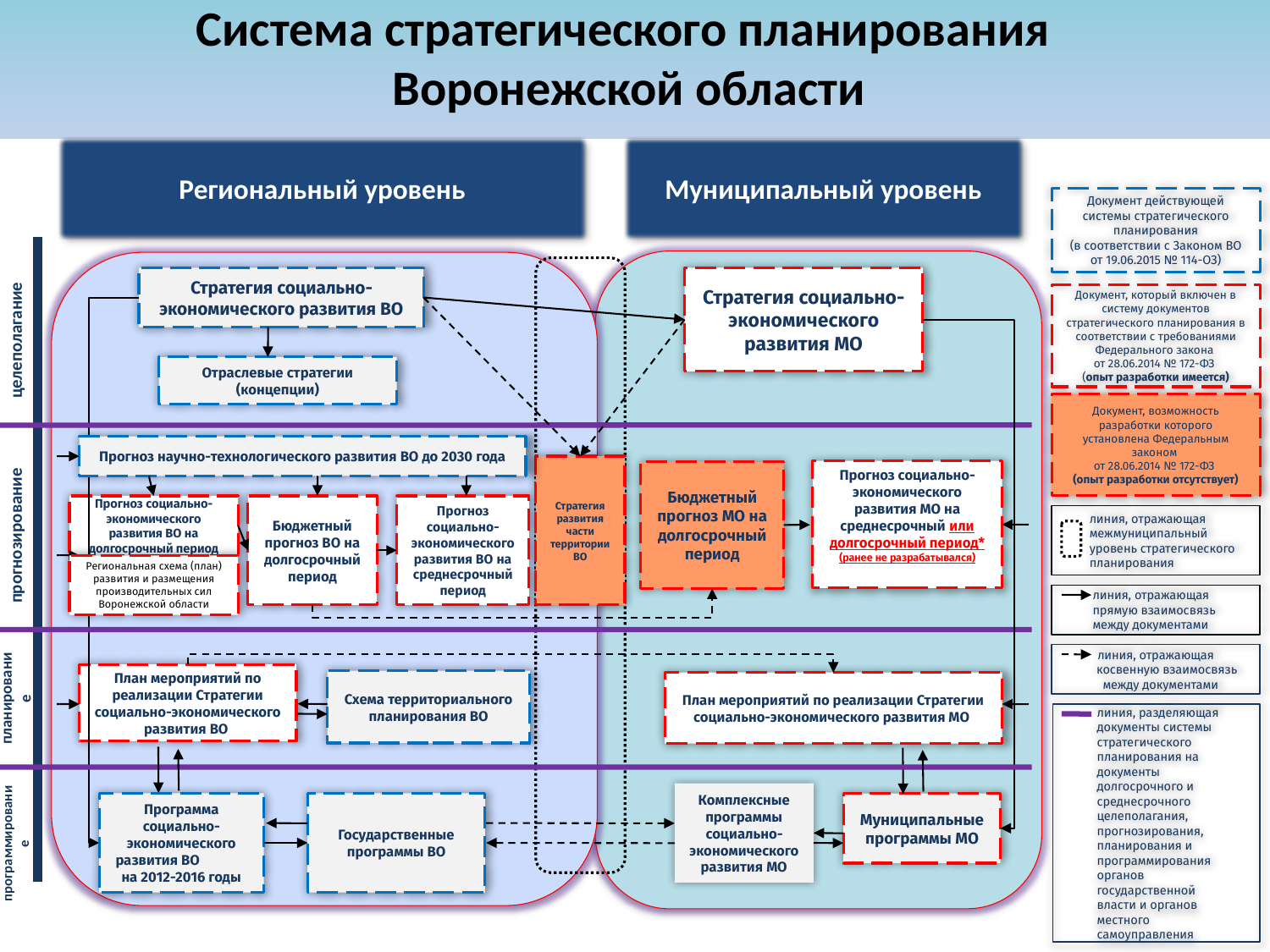

Система стратегического планирования
Воронежской области
Региональный уровень
Муниципальный уровень
Документ действующей системы стратегического планирования
(в соответствии с Законом ВО от 19.06.2015 № 114-ОЗ)
целеполагание

Стратегия социально-экономического развития МО
Стратегия социально-экономического развития ВО
прогнозирование
Прогноз социально-экономического развития ВО на долгосрочный период
Бюджетный прогноз ВО на долгосрочный период
планирование
План мероприятий по реализации Стратегии социально-экономического развития ВО
Схема территориального планирования ВО
Государственные программы ВО
Муниципальные программы МО

Документ, который включен в систему документов стратегического планирования в соответствии с требованиями Федерального закона
от 28.06.2014 № 172-ФЗ
(опыт разработки имеется)
Отраслевые стратегии (концепции)
Документ, возможность разработки которого установлена Федеральным законом
от 28.06.2014 № 172-ФЗ
(опыт разработки отсутствует)
Прогноз научно-технологического развития ВО до 2030 года
Стратегия развития части территории ВО
Прогноз социально-экономического развития МО на среднесрочный или долгосрочный период*
(ранее не разрабатывался)

Бюджетный прогноз МО на долгосрочный период
Стратегия социально-экономического развития Воронежской области на период до 2020 года
Прогноз социально-экономического развития ВО на среднесрочный период
        линия, отражающая
        межмуниципальный
        уровень стратегического
        планирования

Региональная схема (план) развития и размещения производительных сил Воронежской области
         линия, отражающая
         прямую взаимосвязь
         между документами
  линия, отражающая
        косвенную взаимосвязь
   между документами
План мероприятий по реализации Стратегии социально-экономического развития МО
          линия, разделяющая
          документы системы
          стратегического
          планирования на
          документы
          долгосрочного и
          среднесрочного
          целеполагания,
          прогнозирования,
          планирования и
          программирования
          органов
          государственной
          власти и органов
          местного
          самоуправления
программирование
Комплексные программы социально-экономического развития МО
Программа социально-экономического развития ВО               на 2012-2016 годы